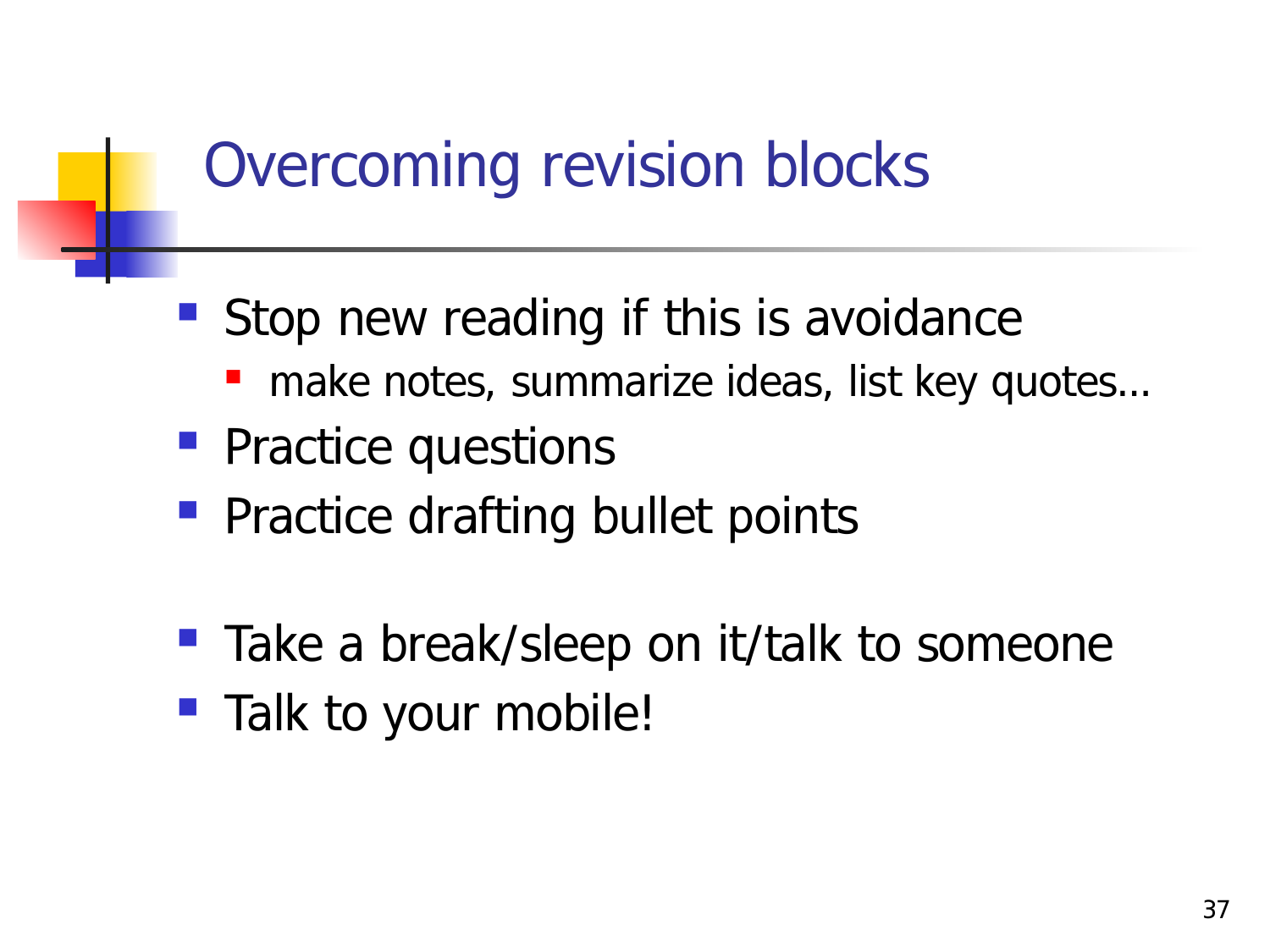

# Overcoming revision blocks
Stop new reading if this is avoidance
make notes, summarize ideas, list key quotes…
Practice questions
Practice drafting bullet points
Take a break/sleep on it/talk to someone
Talk to your mobile!
37